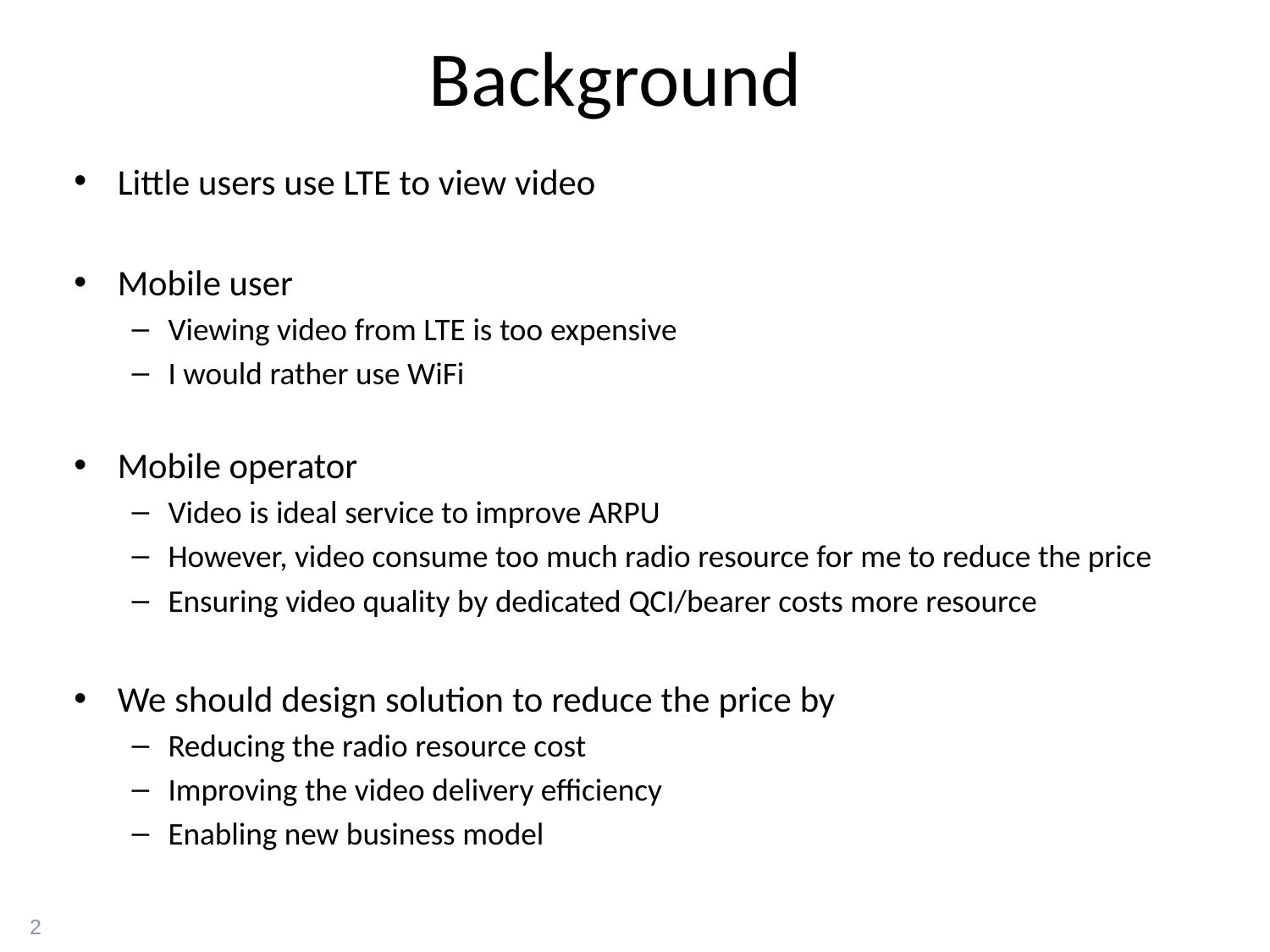

# Background
Little users use LTE to view video

Mobile user
Viewing video from LTE is too expensive
I would rather use WiFi

Mobile operator
Video is ideal service to improve ARPU
However, video consume too much radio resource for me to reduce the price
Ensuring video quality by dedicated QCI/bearer costs more resource

We should design solution to reduce the price by
Reducing the radio resource cost
Improving the video delivery efficiency
Enabling new business model

2